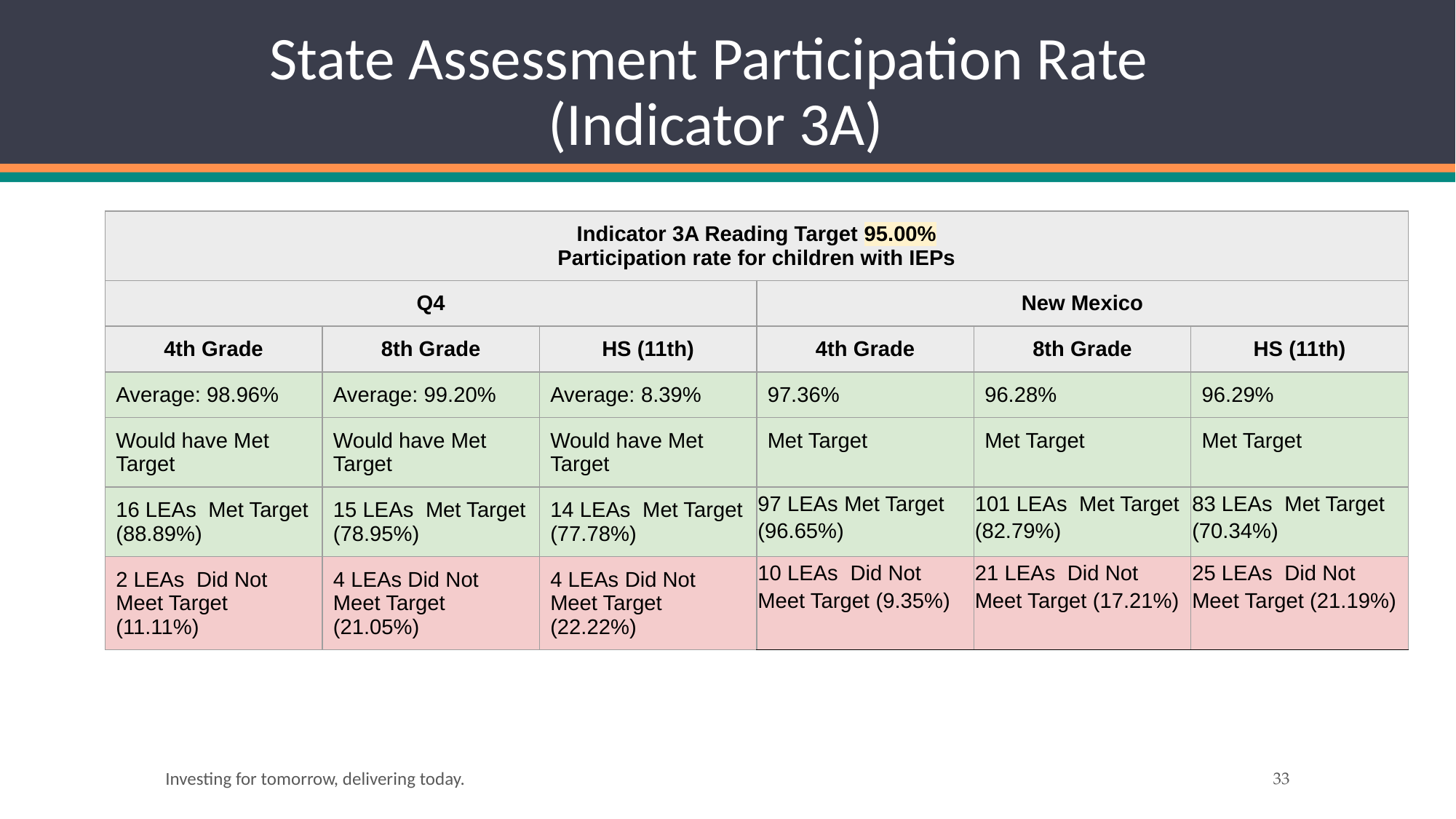

# State Assessment Participation Rate (Indicator 3A)
| Indicator 3A Reading Target 95.00% Participation rate for children with IEPs |  |  |  |  |  |
| --- | --- | --- | --- | --- | --- |
| Q4 |  |  | New Mexico |  |  |
| 4th Grade | 8th Grade | HS (11th) | 4th Grade | 8th Grade | HS (11th) |
| Average: 98.96% | Average: 99.20% | Average: 8.39% | 97.36% | 96.28% | 96.29% |
| Would have Met Target | Would have Met Target | Would have Met Target | Met Target | Met Target | Met Target |
| 16 LEAs Met Target (88.89%) | 15 LEAs Met Target (78.95%) | 14 LEAs Met Target (77.78%) | 97 LEAs Met Target (96.65%) | 101 LEAs Met Target (82.79%) | 83 LEAs Met Target (70.34%) |
| 2 LEAs Did Not Meet Target (11.11%) | 4 LEAs Did Not Meet Target (21.05%) | 4 LEAs Did Not Meet Target (22.22%) | 10 LEAs Did Not Meet Target (9.35%) | 21 LEAs Did Not Meet Target (17.21%) | 25 LEAs Did Not Meet Target (21.19%) |
Investing for tomorrow, delivering today.
33